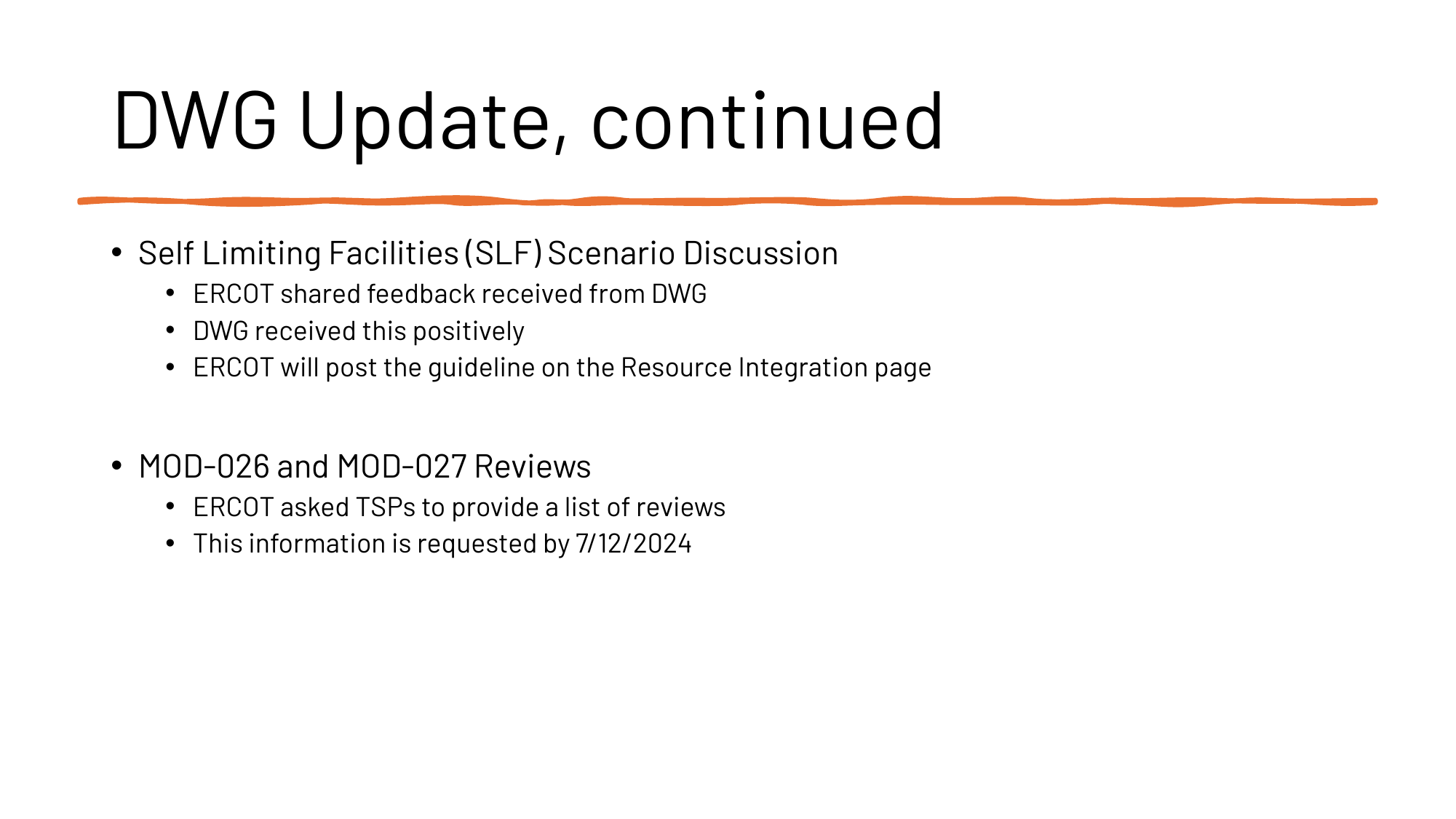

# DWG Update, continued

Self Limiting Facilities (SLF) Scenario Discussion
ERCOT shared feedback received from DWG
DWG received this positively
ERCOT will post the guideline on the Resource Integration page

MOD-026 and MOD-027 Reviews
ERCOT asked TSPs to provide a list of reviews
This information is requested by 7/12/2024